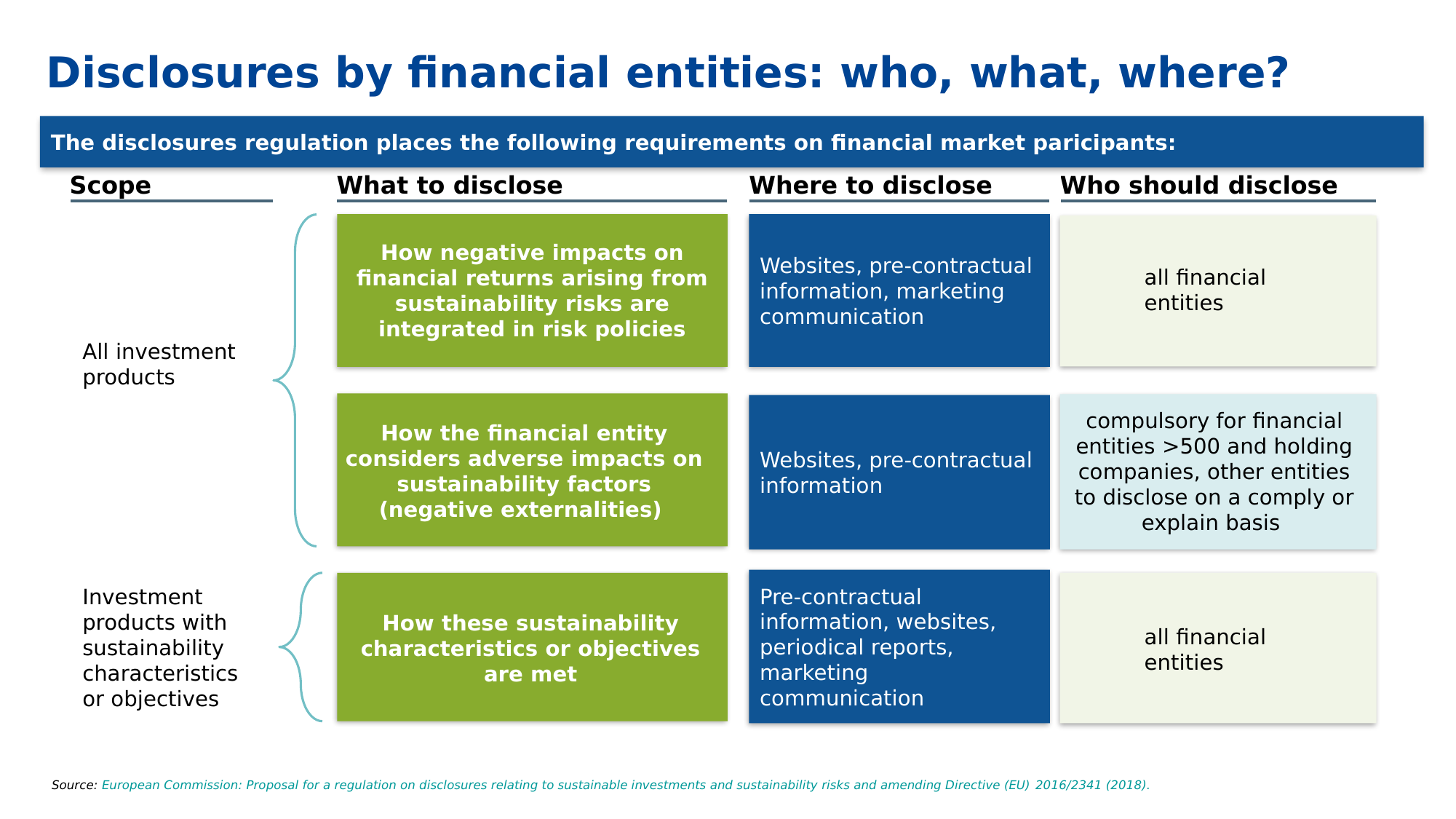

# Disclosures by financial entities: who, what, where?
The disclosures regulation places the following requirements on financial market paricipants:
| Scope |
| --- |
| What to disclose |
| --- |
| Where to disclose |
| --- |
| Who should disclose |
| --- |

How negative impacts on financial returns arising from sustainability risks are integrated in risk policies
Websites, pre-contractual information, marketing communication

all financial entities
All investment products

How the financial entity considers adverse impacts on sustainability factors (negative externalities)

Websites, pre-contractual information
compulsory for financial entities >500 and holding companies, other entities to disclose on a comply or explain basis
Pre-contractual information, websites, periodical reports, marketing communication

How these sustainability characteristics or objectives are met
Investment products with sustainability characteristics or objectives
all financial entities
Source: European Commission: Proposal for a regulation on disclosures relating to sustainable investments and sustainability risks and amending Directive (EU) 2016/2341 (2018).